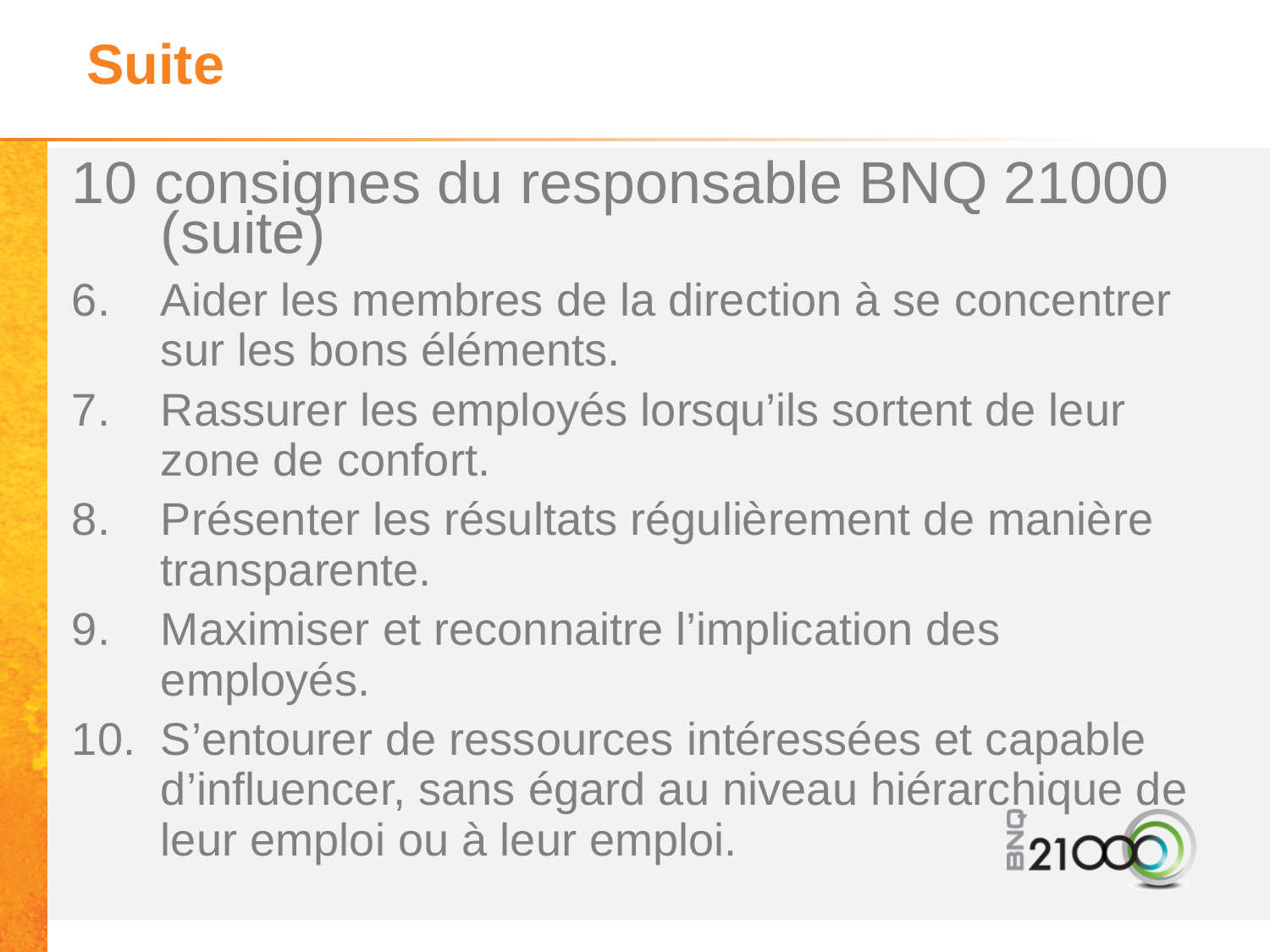

# Suite
10 consignes du responsable BNQ 21000 (suite)
6.	Aider les membres de la direction à se concentrer sur les bons éléments.
7.	Rassurer les employés lorsqu’ils sortent de leur zone de confort.
8.	Présenter les résultats régulièrement de manière transparente.
9.	Maximiser et reconnaitre l’implication des employés.
10.	S’entourer de ressources intéressées et capable d’influencer, sans égard au niveau hiérarchique de leur emploi ou à leur emploi.